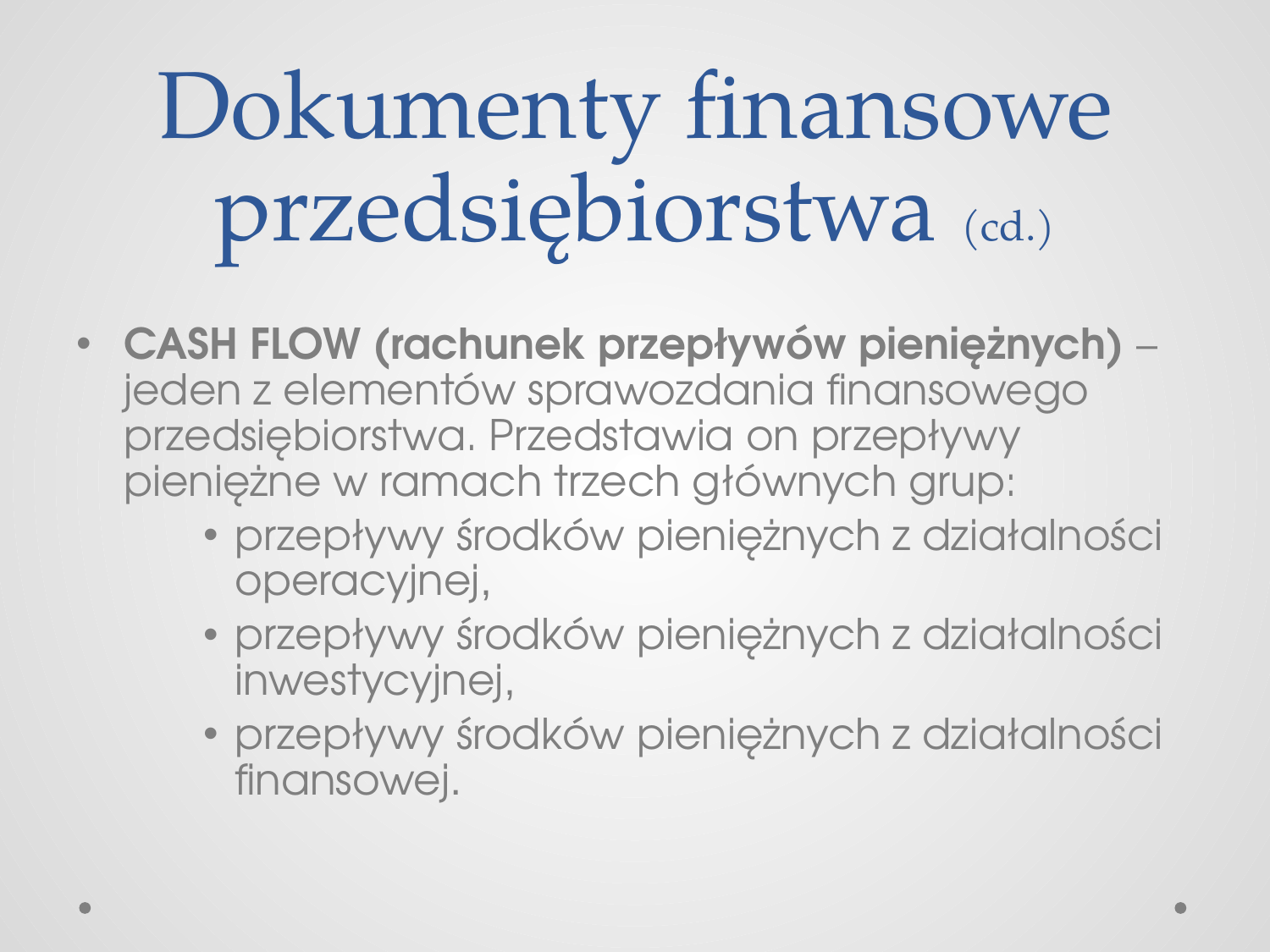

# Dokumenty finansowe przedsiębiorstwa (cd.)
CASH FLOW (rachunek przepływów pieniężnych) – jeden z elementów sprawozdania finansowego przedsiębiorstwa. Przedstawia on przepływy pieniężne w ramach trzech głównych grup:
przepływy środków pieniężnych z działalności operacyjnej,
przepływy środków pieniężnych z działalności inwestycyjnej,
przepływy środków pieniężnych z działalności finansowej.